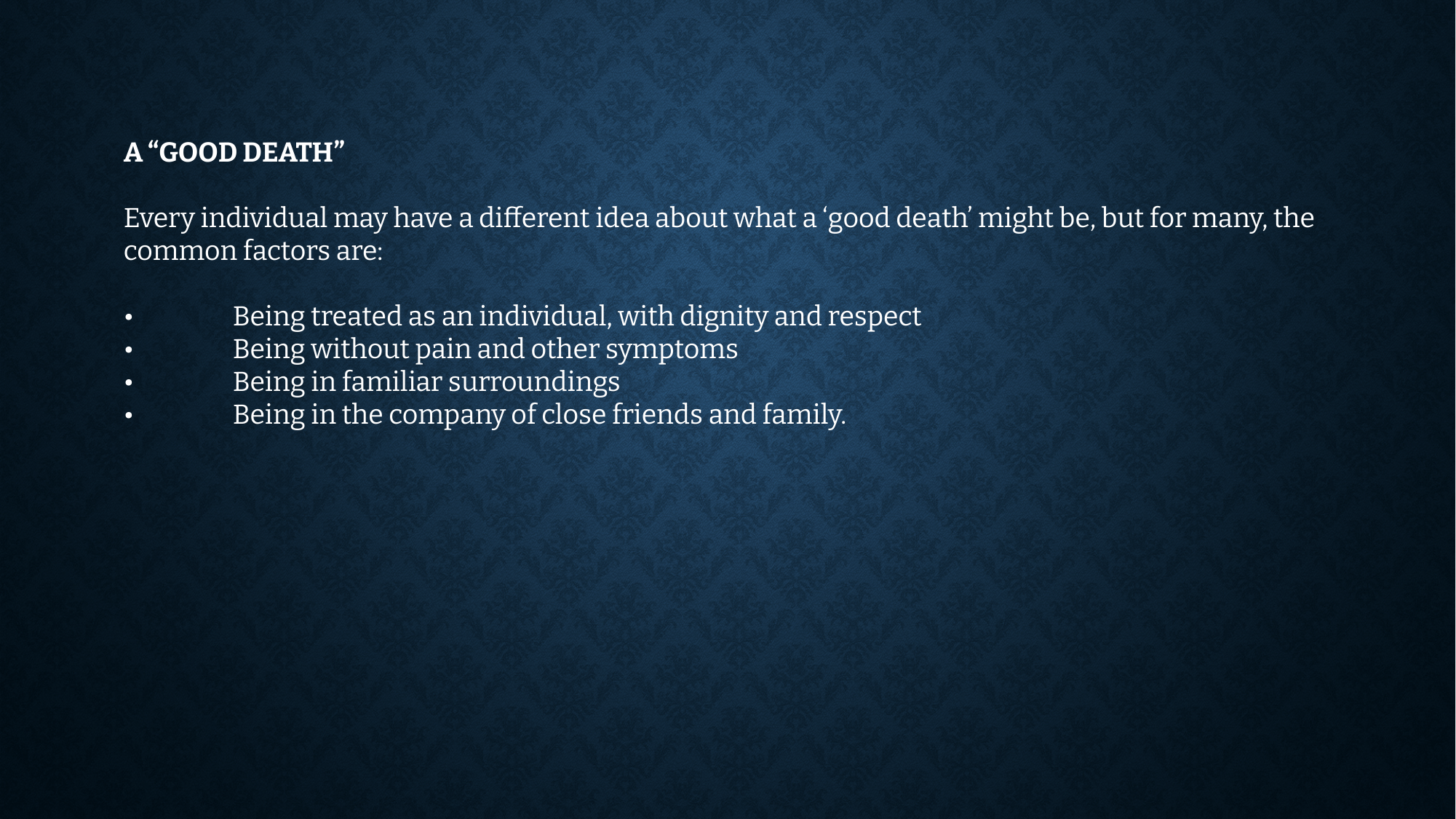

A “GOOD DEATH”

Every individual may have a different idea about what a ‘good death’ might be, but for many, the common factors are:

•	Being treated as an individual, with dignity and respect
•	Being without pain and other symptoms
•	Being in familiar surroundings
•	Being in the company of close friends and family.